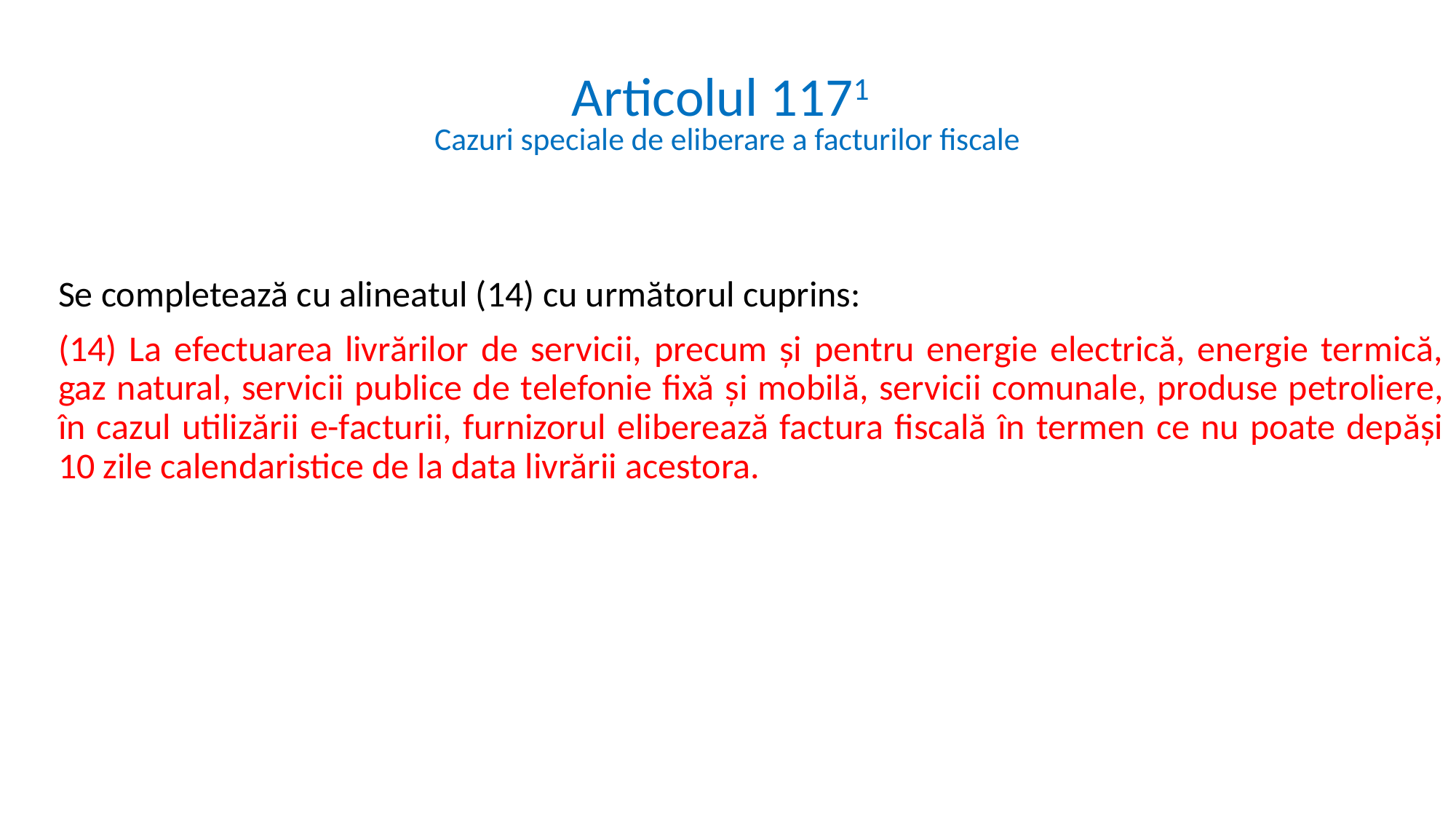

# Articolul 1171 Cazuri speciale de eliberare a facturilor fiscale
Se completează cu alineatul (14) cu următorul cuprins:
(14) La efectuarea livrărilor de servicii, precum şi pentru energie electrică, energie termică, gaz natural, servicii publice de telefonie fixă şi mobilă, servicii comunale, produse petroliere, în cazul utilizării e-facturii, furnizorul eliberează factura fiscală în termen ce nu poate depăşi 10 zile calendaristice de la data livrării acestora.